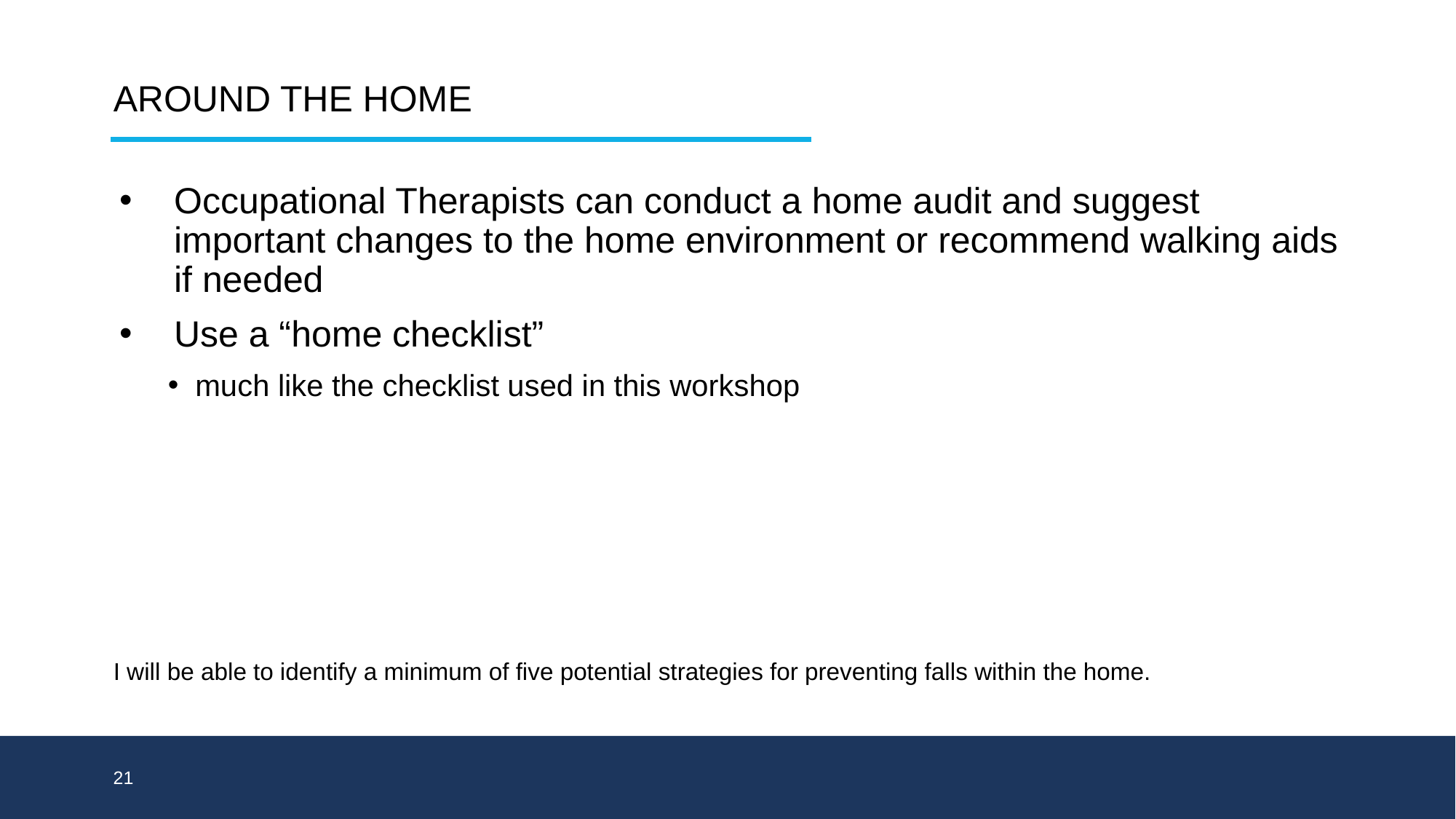

# Around the Home
Occupational Therapists can conduct a home audit and suggest important changes to the home environment or recommend walking aids if needed
Use a “home checklist”
much like the checklist used in this workshop

I will be able to identify a minimum of five potential strategies for preventing falls within the home.